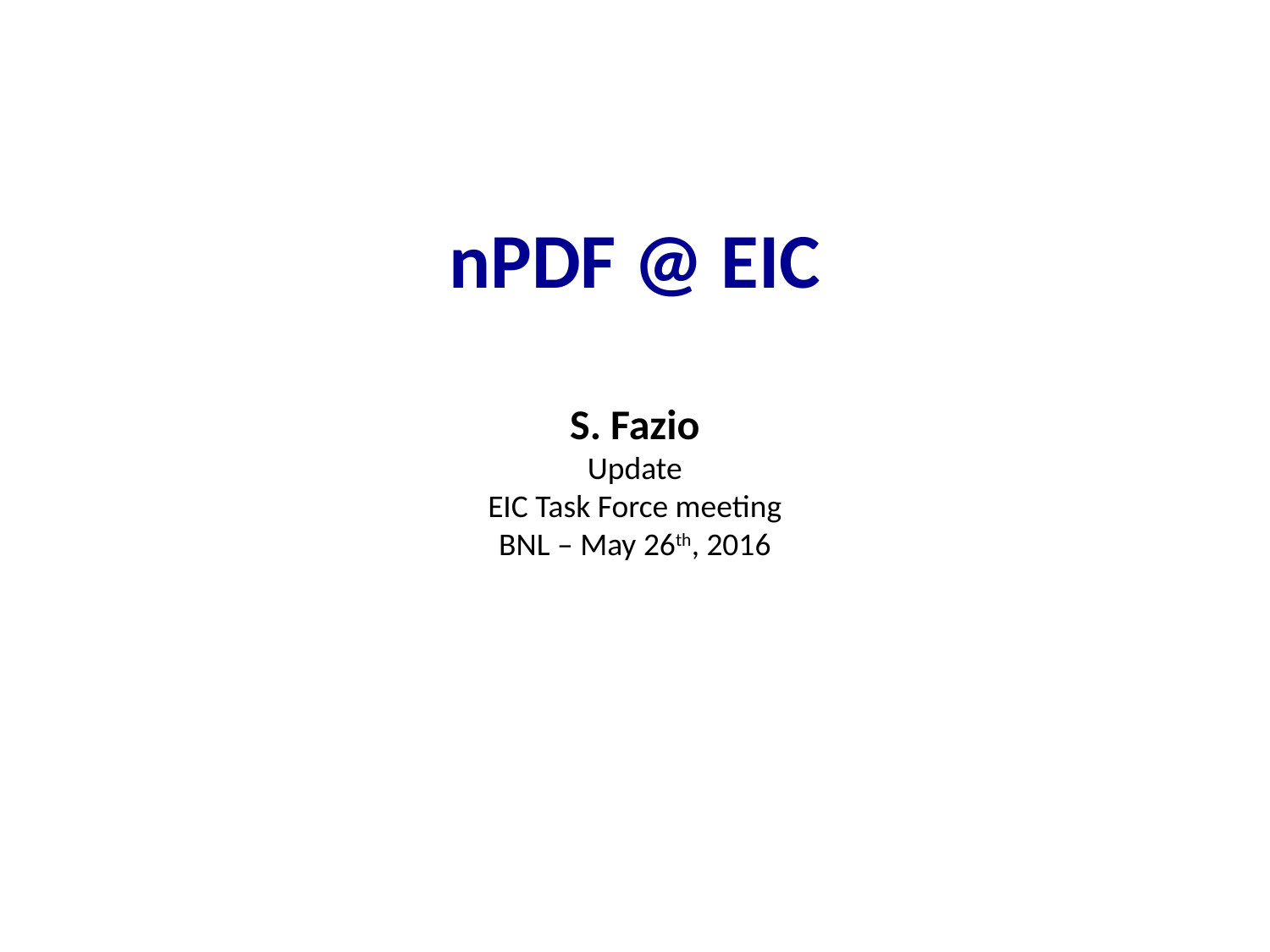

# nPDF @ EIC S. Fazio Update EIC Task Force meeting BNL – May 26th, 2016